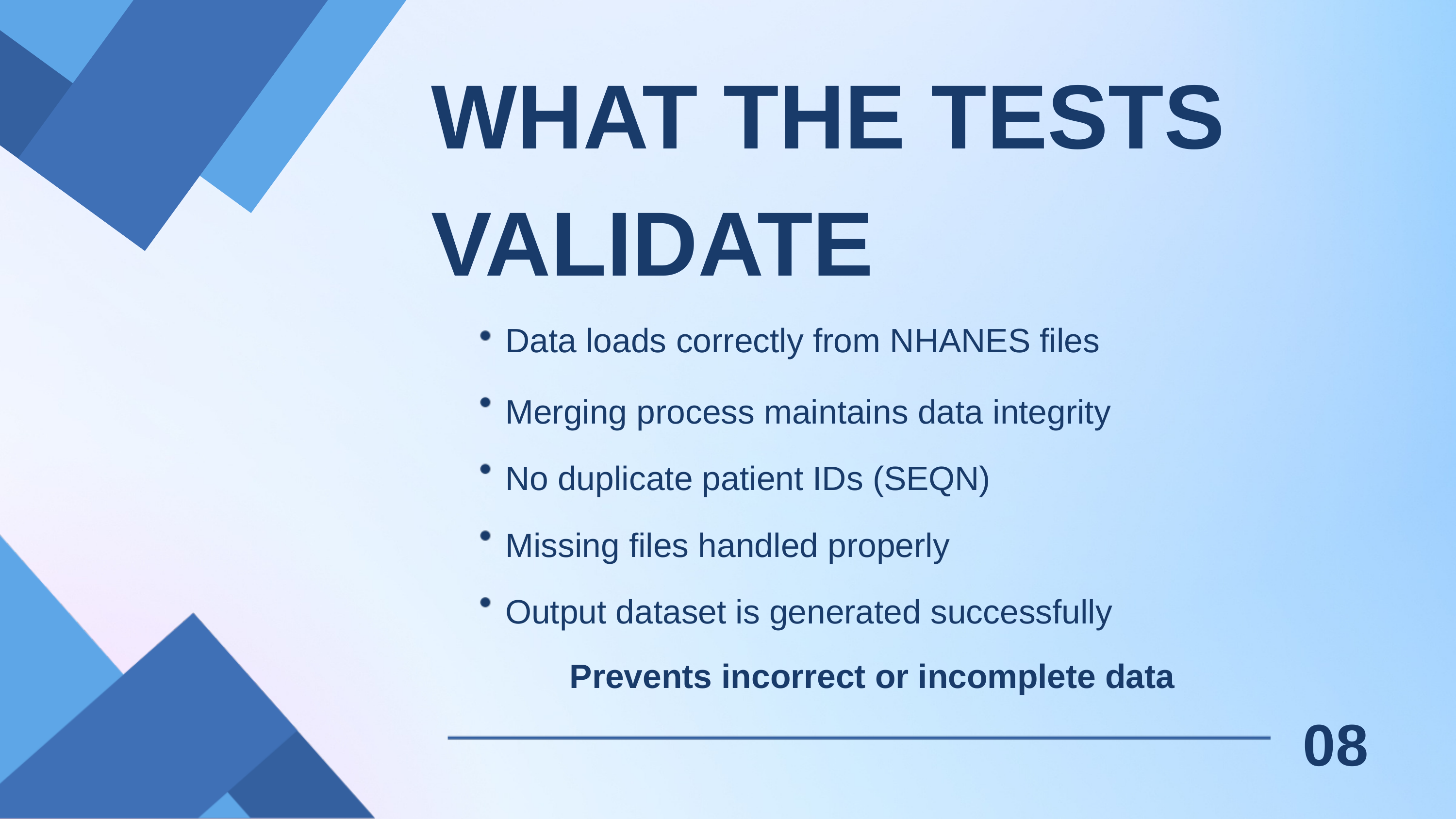

WHAT THE TESTS VALIDATE
Data loads correctly from NHANES files

Merging process maintains data integrity No duplicate patient IDs (SEQN)
Missing files handled properly
Output dataset is generated successfully
Prevents incorrect or incomplete data
08